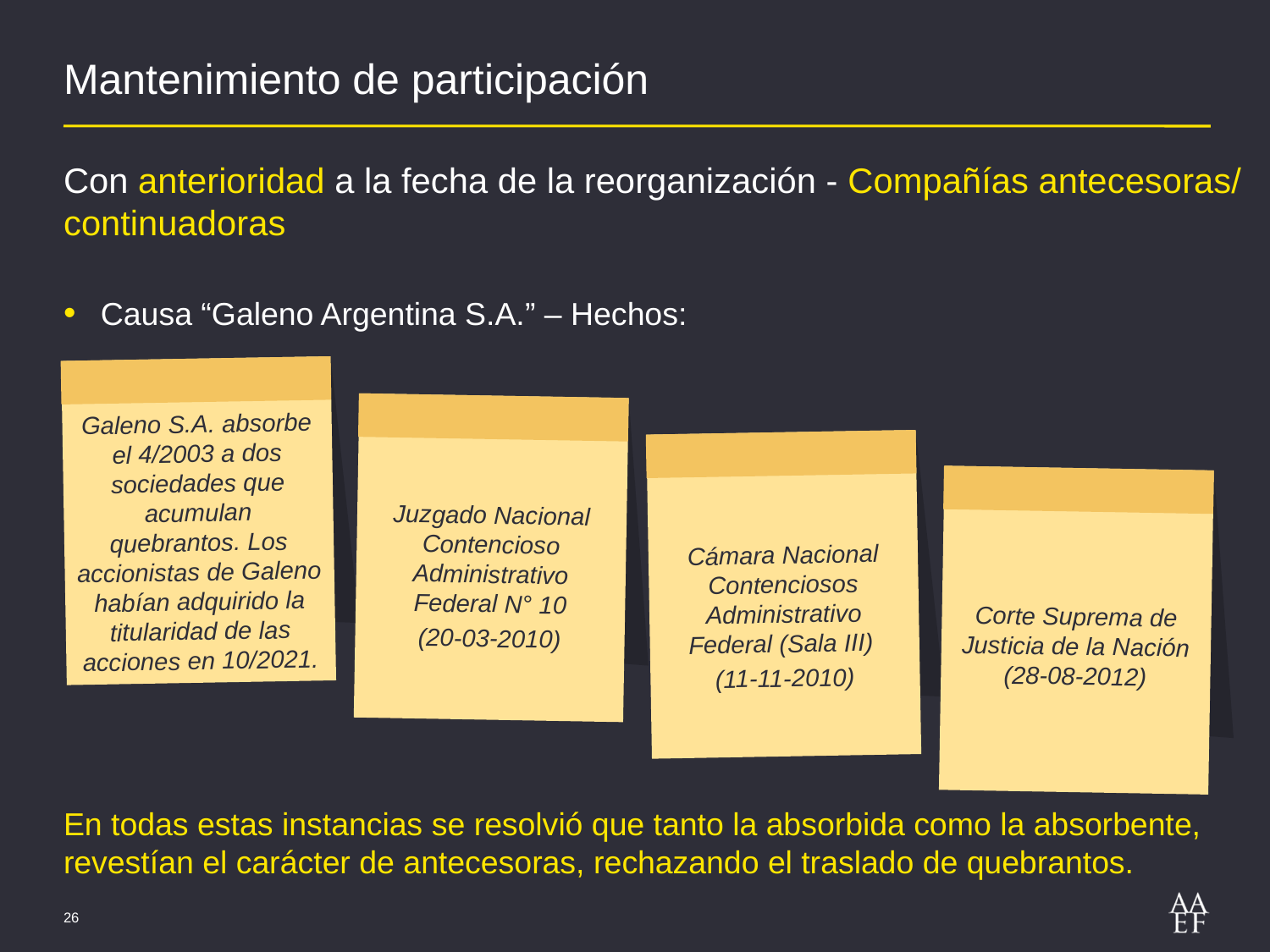

# Mantenimiento de participación
Con anterioridad a la fecha de la reorganización - Compañías antecesoras/ continuadoras

Causa “Galeno Argentina S.A.” – Hechos:

En todas estas instancias se resolvió que tanto la absorbida como la absorbente, revestían el carácter de antecesoras, rechazando el traslado de quebrantos.

Galeno S.A. absorbe el 4/2003 a dos sociedades que acumulan quebrantos. Los accionistas de Galeno habían adquirido la titularidad de las acciones en 10/2021.

Juzgado Nacional Contencioso Administrativo Federal N° 10
(20-03-2010)

Cámara Nacional Contenciosos Administrativo Federal (Sala III)
(11-11-2010)

Corte Suprema de Justicia de la Nación (28-08-2012)
26